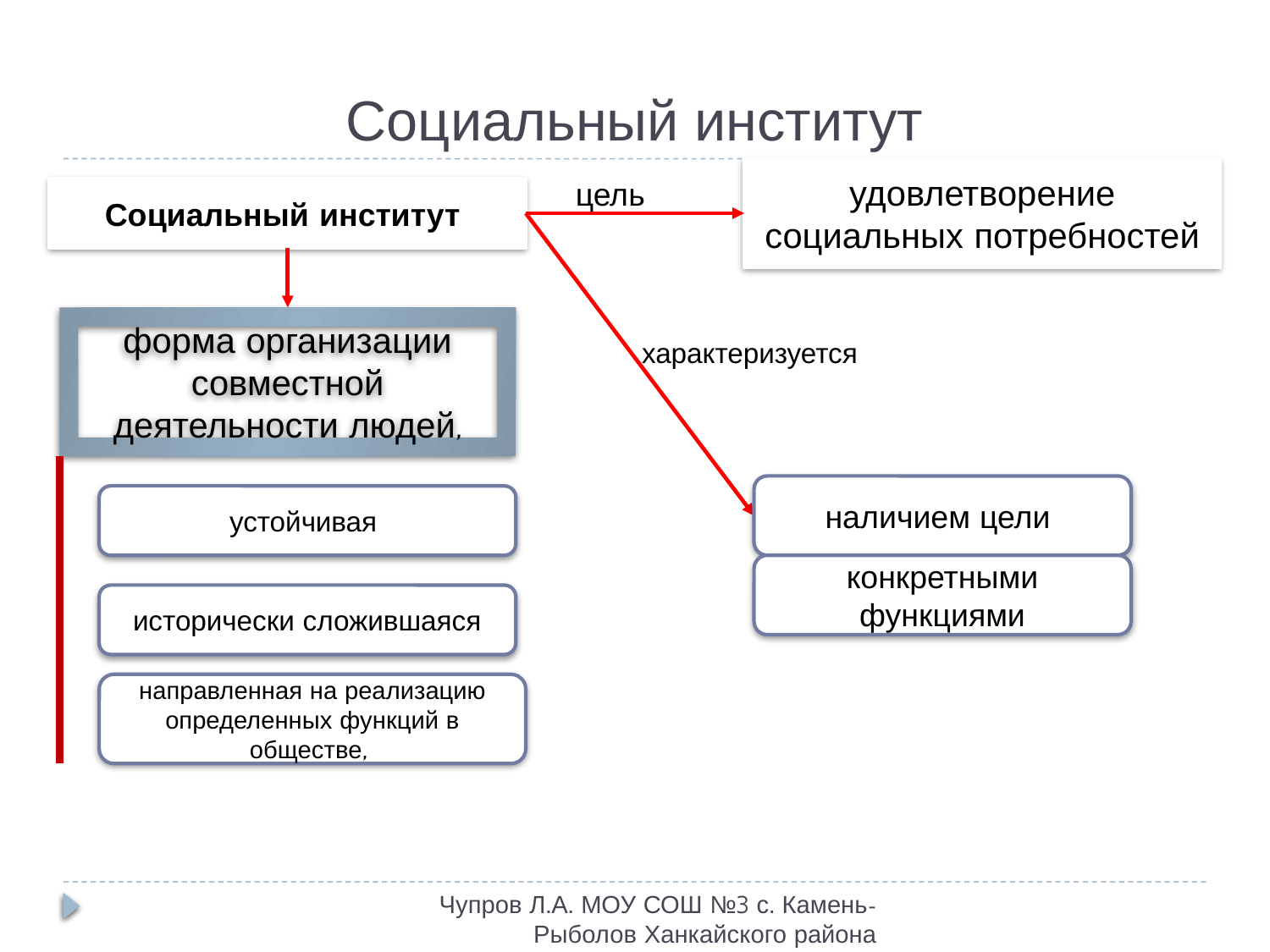

# Социальный институт
удовлетворение социальных потребностей
Социальный институт
цель
форма организации совместной деятельности людей,
характеризуется
наличием цели
устойчивая
конкретными функциями
исторически сложившаяся
направленная на реализацию определенных функций в обществе,
Чупров Л.А. МОУ СОШ №3 с. Камень-Рыболов Ханкайского района Приморского края